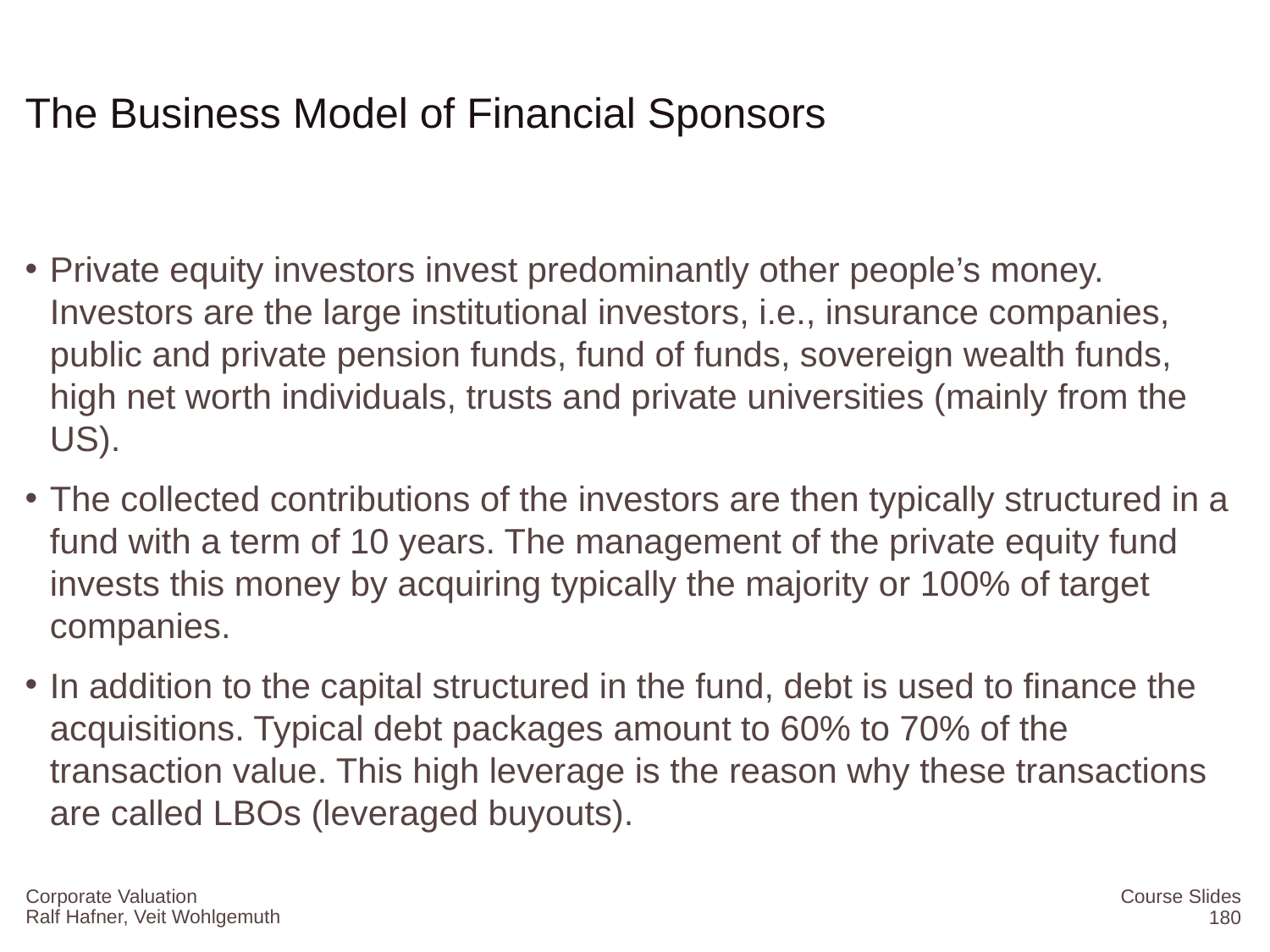

# The Business Model of Financial Sponsors
Private equity investors invest predominantly other people’s money. Investors are the large institutional investors, i.e., insurance companies, public and private pension funds, fund of funds, sovereign wealth funds, high net worth individuals, trusts and private universities (mainly from the US).
The collected contributions of the investors are then typically structured in a fund with a term of 10 years. The management of the private equity fund invests this money by acquiring typically the majority or 100% of target companies.
In addition to the capital structured in the fund, debt is used to finance the acquisitions. Typical debt packages amount to 60% to 70% of the transaction value. This high leverage is the reason why these transactions are called LBOs (leveraged buyouts).
Corporate Valuation
Course Slides
180